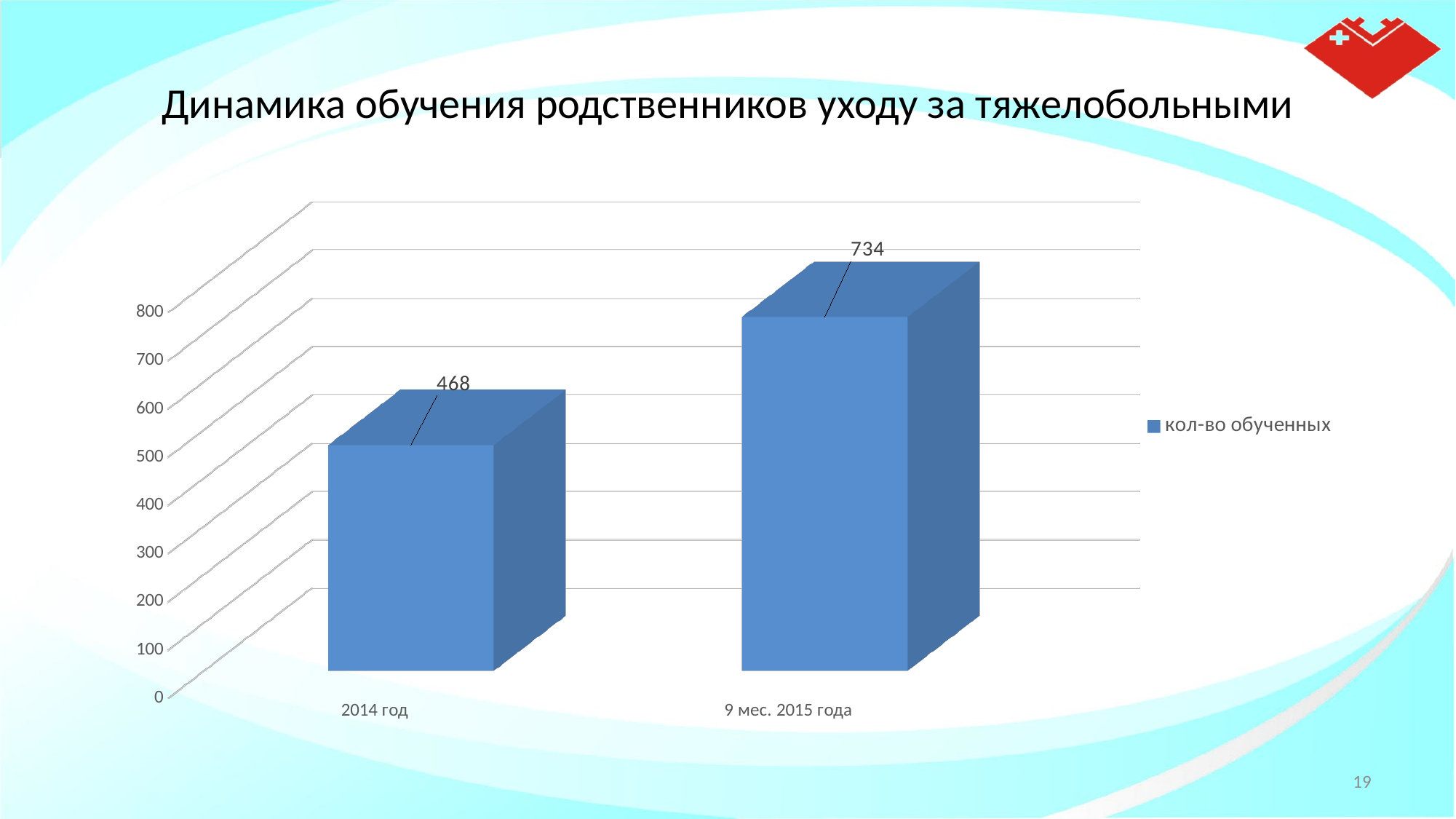

# Динамика обучения родственников уходу за тяжелобольными

[unsupported chart]

19